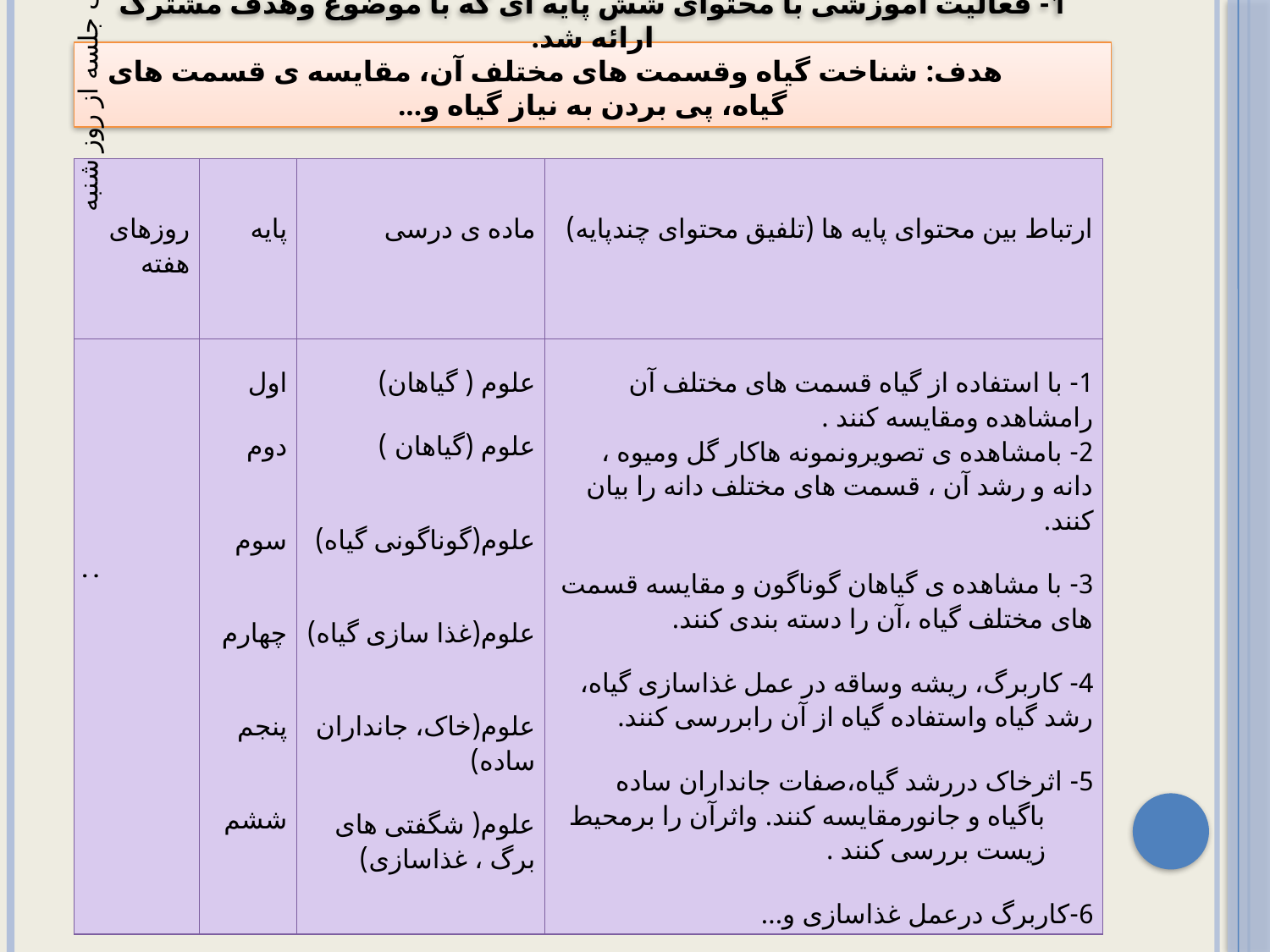

# 1- فعالیت آموزشی با محتوای شش پایه ای که با موضوع وهدف مشترک ارائه شد. هدف: شناخت گیاه وقسمت های مختلف آن، مقایسه ی قسمت های گیاه، پی بردن به نیاز گیاه و...
| روزهای هفته | پایه | ماده ی درسی | ارتباط بین محتوای پایه ها (تلفیق محتوای چندپایه) |
| --- | --- | --- | --- |
| بطور مثال : یک جلسه از روز شنبه | اول دوم سوم چهارم پنجم ششم | علوم ( گیاهان) علوم (گیاهان ) علوم(گوناگونی گیاه) علوم(غذا سازی گیاه) علوم(خاک، جانداران ساده) علوم( شگفتی های برگ ، غذاسازی) | 1- با استفاده از گیاه قسمت های مختلف آن رامشاهده ومقایسه کنند . 2- بامشاهده ی تصویرونمونه هاکار گل ومیوه ، دانه و رشد آن ، قسمت های مختلف دانه را بیان کنند. 3- با مشاهده ی گیاهان گوناگون و مقایسه قسمت های مختلف گیاه ،آن را دسته بندی کنند. 4- کاربرگ، ریشه وساقه در عمل غذاسازی گیاه، رشد گیاه واستفاده گیاه از آن رابررسی کنند. 5- اثرخاک دررشد گیاه،صفات جانداران ساده باگیاه و جانورمقایسه کنند. واثرآن را برمحیط زیست بررسی کنند . 6-کاربرگ درعمل غذاسازی و... |